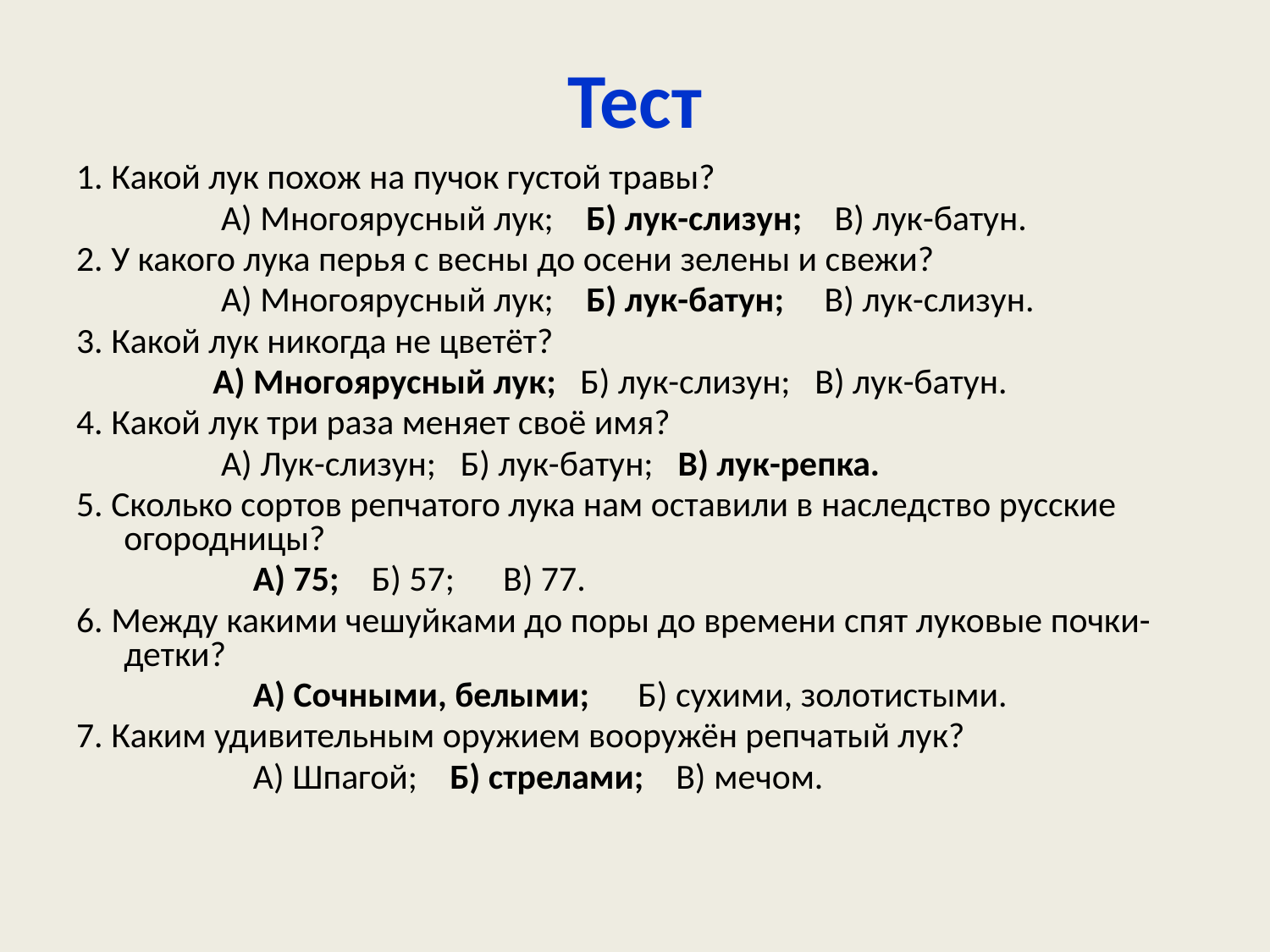

# Тест
1. Какой лук похож на пучок густой травы?
                  А) Многоярусный лук;    Б) лук-слизун;    В) лук-батун.
2. У какого лука перья с весны до осени зелены и свежи?
                  А) Многоярусный лук;    Б) лук-батун;     В) лук-слизун.
3. Какой лук никогда не цветёт?
                 А) Многоярусный лук;   Б) лук-слизун;   В) лук-батун.
4. Какой лук три раза меняет своё имя?
                  А) Лук-слизун;   Б) лук-батун;   В) лук-репка.
5. Сколько сортов репчатого лука нам оставили в наследство русские огородницы?
                      А) 75;    Б) 57;      В) 77.
6. Между какими чешуйками до поры до времени спят луковые почки-детки?
                      А) Сочными, белыми;      Б) сухими, золотистыми.
7. Каким удивительным оружием вооружён репчатый лук?
                      А) Шпагой;    Б) стрелами;    В) мечом.